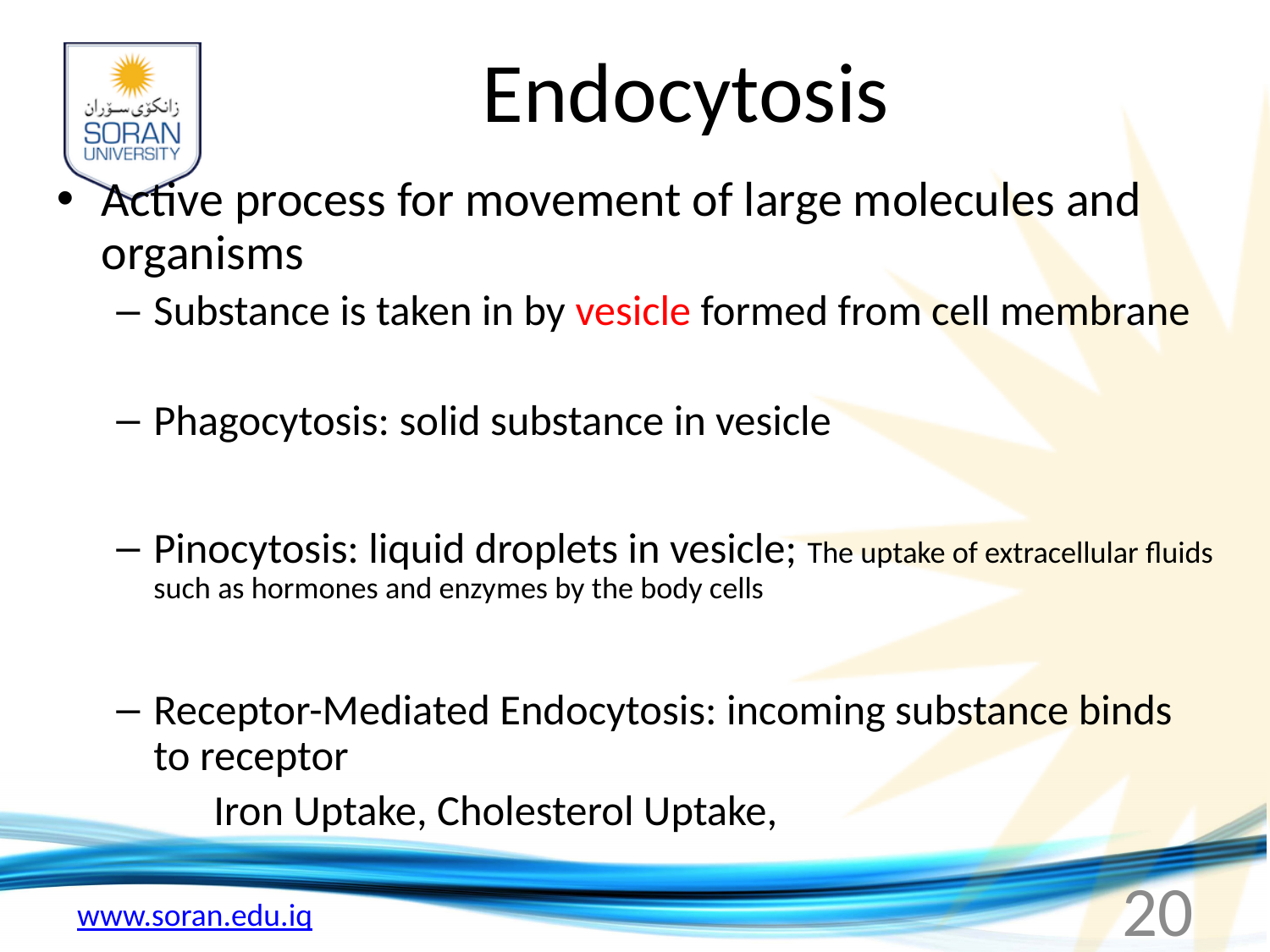

# Endocytosis
Active process for movement of large molecules and organisms
Substance is taken in by vesicle formed from cell membrane

Phagocytosis: solid substance in vesicle

Pinocytosis: liquid droplets in vesicle; The uptake of extracellular fluids such as hormones and enzymes by the body cells

Receptor-Mediated Endocytosis: incoming substance binds to receptor
          Iron Uptake, Cholesterol Uptake,
20